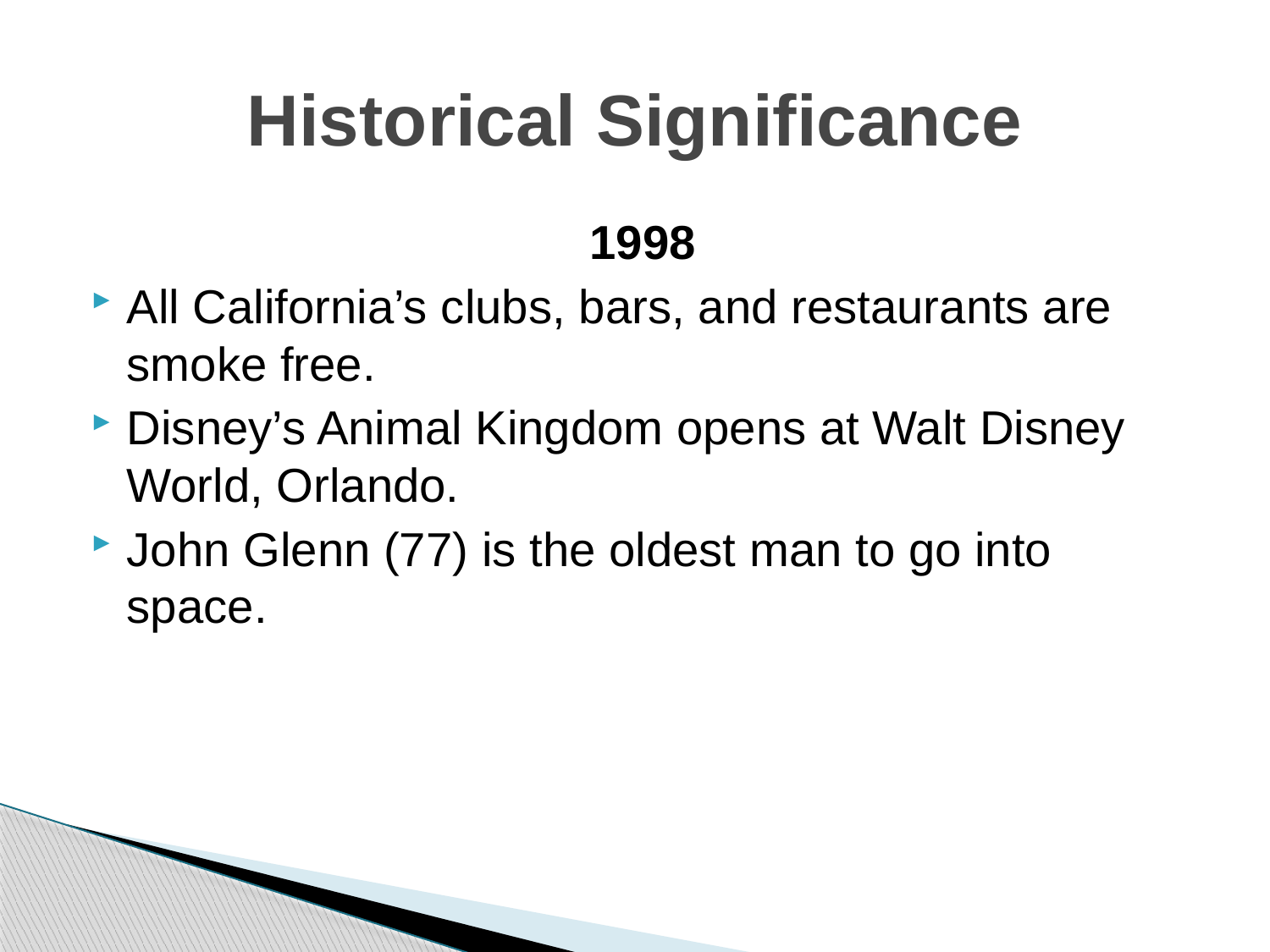

# Historical Significance
1998
All California’s clubs, bars, and restaurants are smoke free.
Disney’s Animal Kingdom opens at Walt Disney World, Orlando.
John Glenn (77) is the oldest man to go into space.